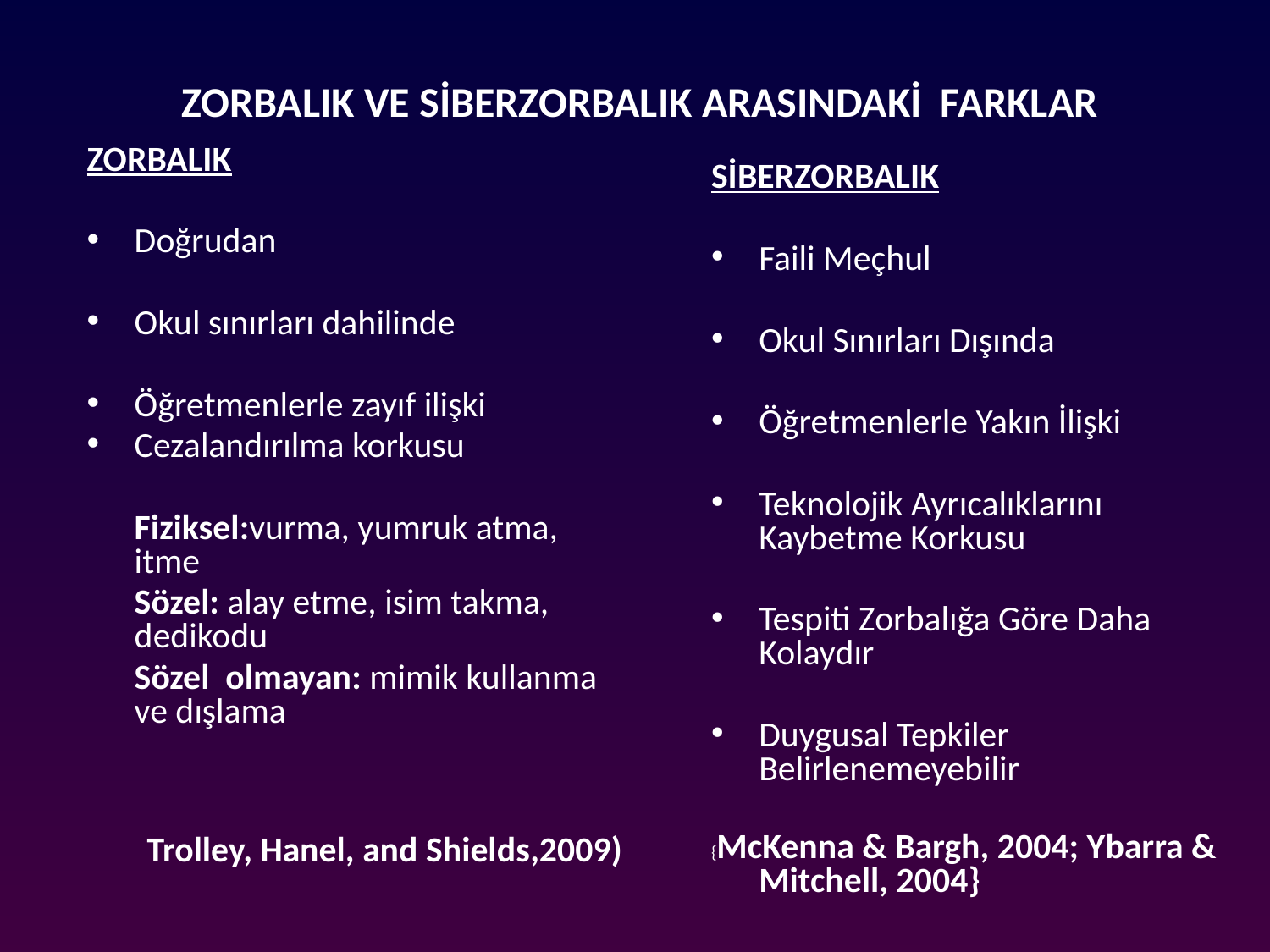

# ZORBALIK VE SİBERZORBALIK ARASINDAKİ  FARKLAR

SİBERZORBALIK

Faili Meçhul

Okul Sınırları Dışında

Öğretmenlerle Yakın İlişki

Teknolojik Ayrıcalıklarını Kaybetme Korkusu

Tespiti Zorbalığa Göre Daha Kolaydır

Duygusal Tepkiler Belirlenemeyebilir

{McKenna & Bargh, 2004; Ybarra & Mitchell, 2004}
ZORBALIK

Doğrudan

Okul sınırları dahilinde

Öğretmenlerle zayıf ilişki
Cezalandırılma korkusu

	Fiziksel:vurma, yumruk atma, itme
	Sözel: alay etme, isim takma,  dedikodu
	Sözel  olmayan: mimik kullanma ve dışlama

Trolley, Hanel, and Shields,2009)